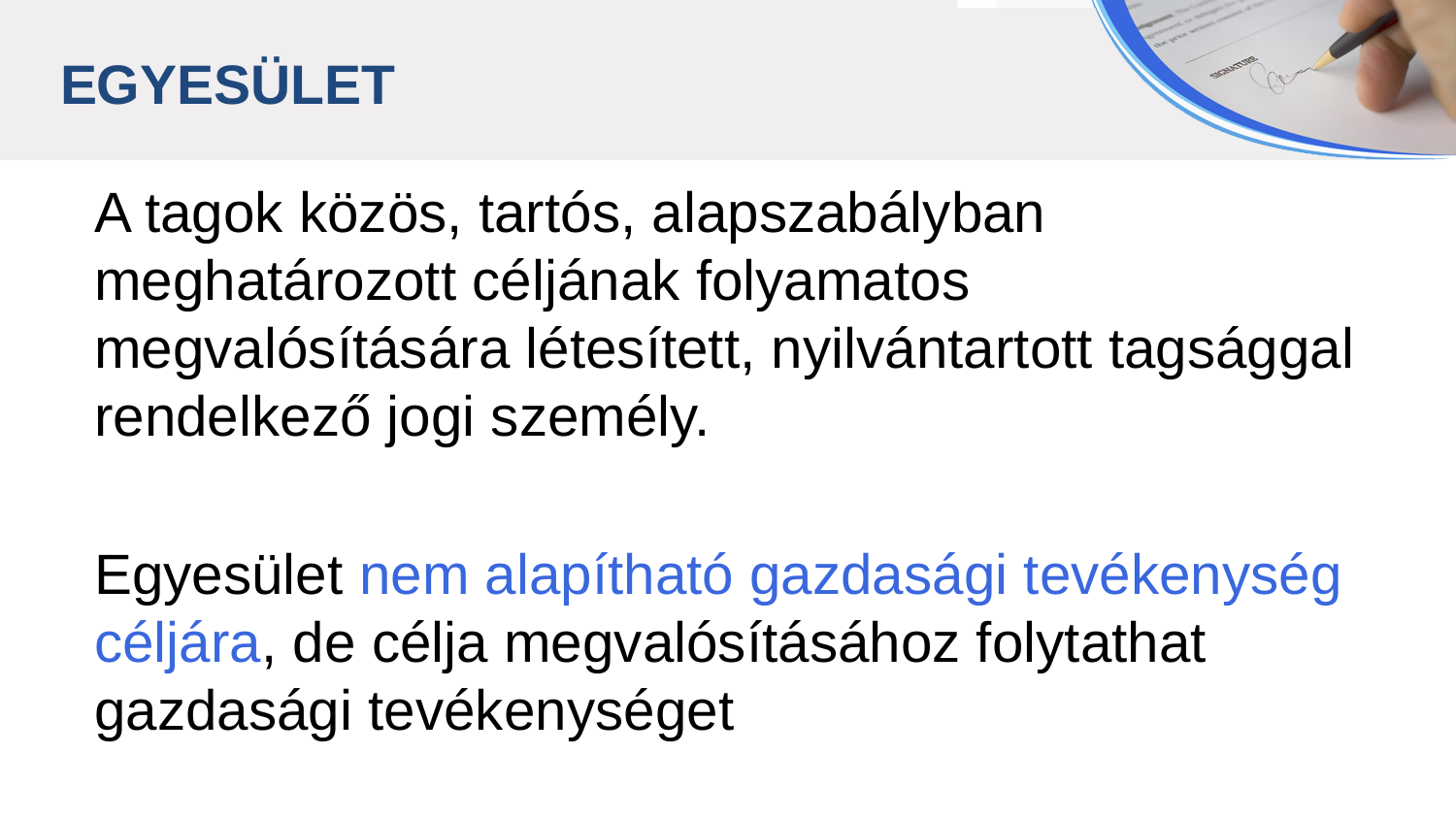

EGYESÜLET
A tagok közös, tartós, alapszabályban meghatározott céljának folyamatos megvalósítására létesített, nyilvántartott tagsággal rendelkező jogi személy.

Egyesület nem alapítható gazdasági tevékenység céljára, de célja megvalósításához folytathat gazdasági tevékenységet